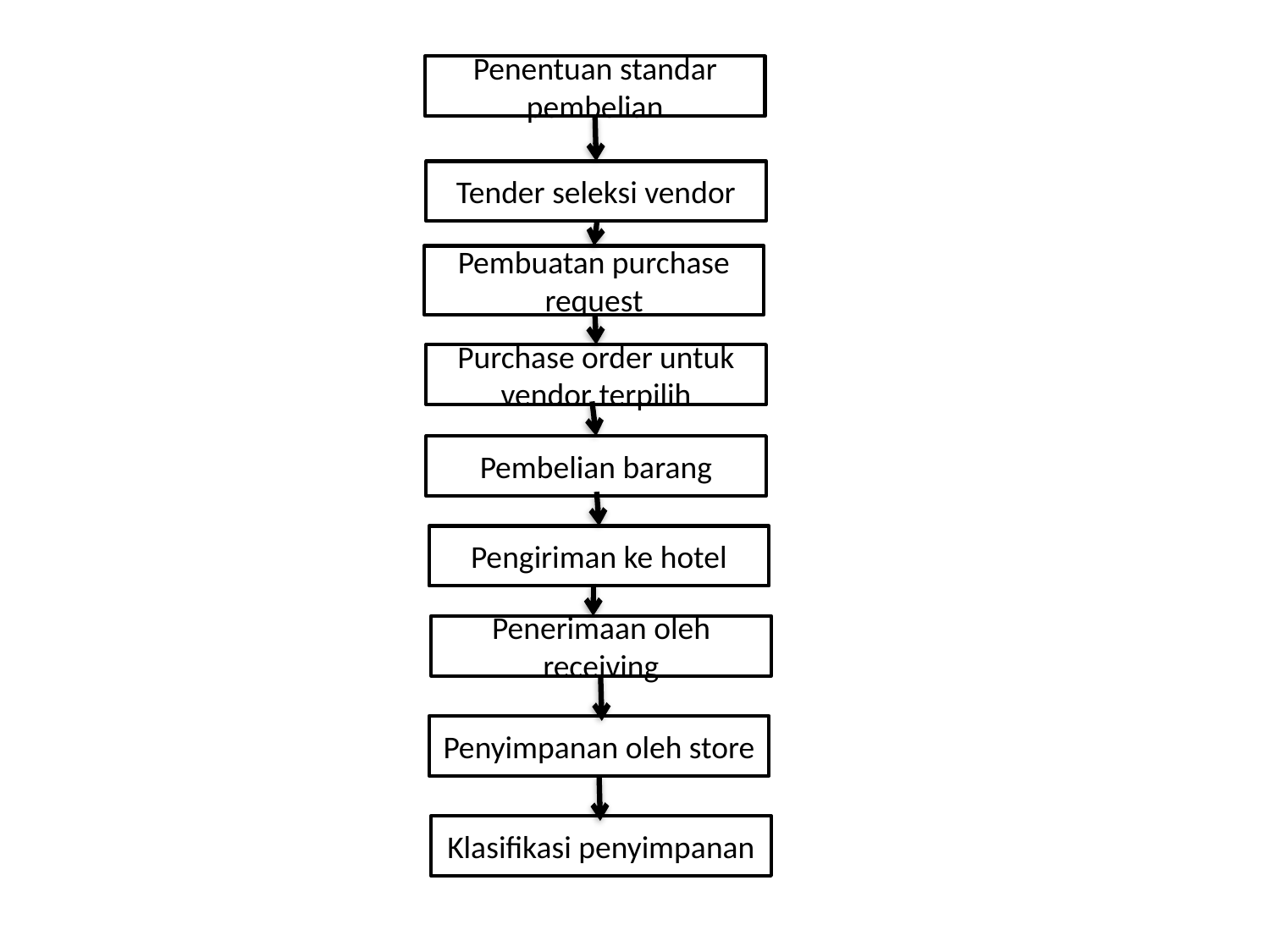

Penentuan standar pembelian
Tender seleksi vendor
Pembuatan purchase request
Purchase order untuk vendor terpilih
Pembelian barang
Pengiriman ke hotel
Penerimaan oleh receiving
Penyimpanan oleh store
Klasifikasi penyimpanan